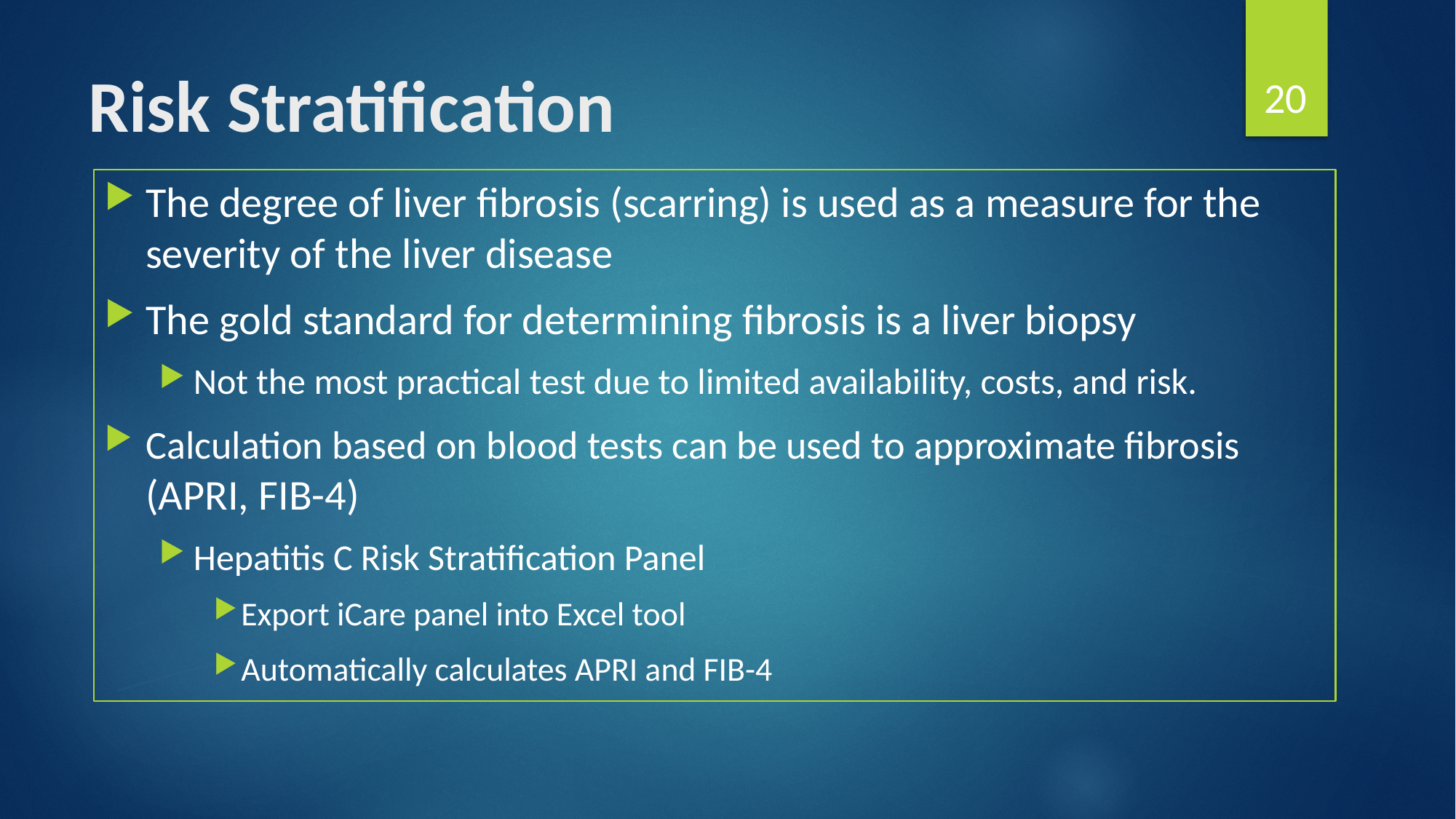

20
# Risk Stratification
The degree of liver fibrosis (scarring) is used as a measure for the severity of the liver disease
The gold standard for determining fibrosis is a liver biopsy
Not the most practical test due to limited availability, costs, and risk.
Calculation based on blood tests can be used to approximate fibrosis (APRI, FIB-4)
Hepatitis C Risk Stratification Panel
Export iCare panel into Excel tool
Automatically calculates APRI and FIB-4